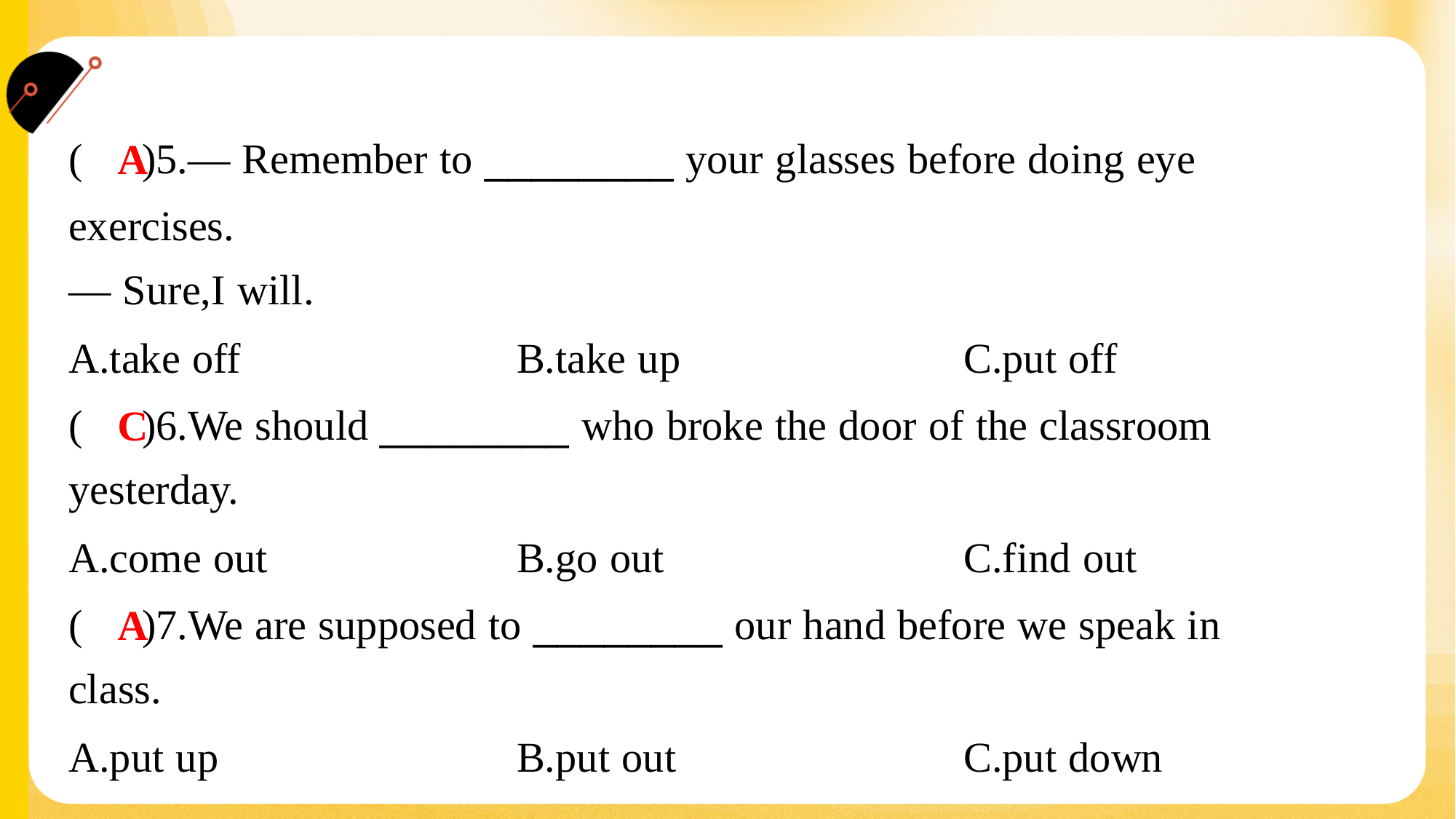

(     )5.— Remember to ________ your glasses before doing eye
exercises.
— Sure,I will.
A
A.take off	B.take up	C.put off
(     )6.We should ________ who broke the door of the classroom
yesterday.
C
A.come out	B.go out	C.find out
(     )7.We are supposed to ________ our hand before we speak in
class.
A
A.put up	B.put out	C.put down